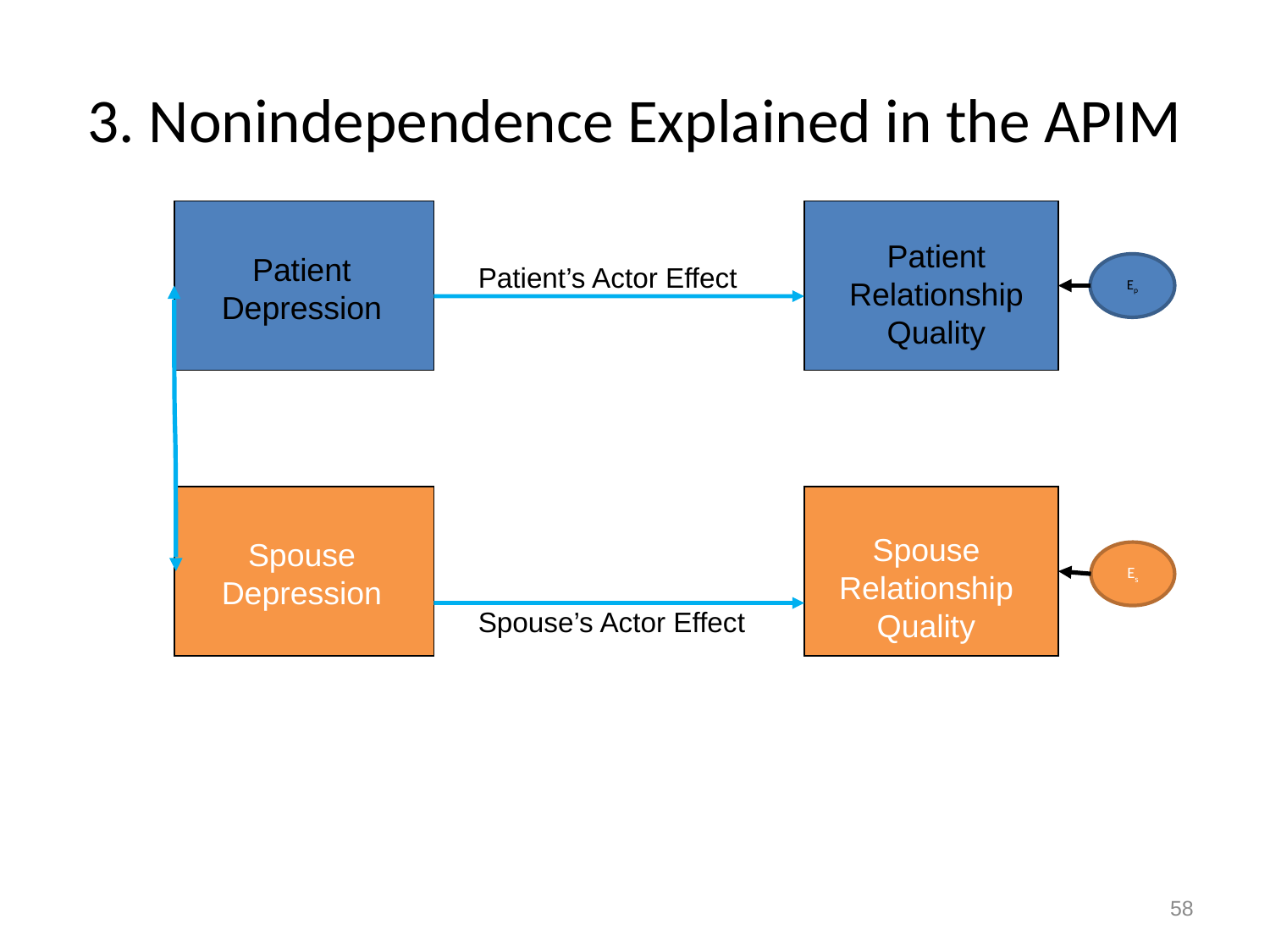

# 3. Nonindependence Explained in the APIM

Patient
Relationship
Quality
Patient Depression
Patient’s Actor Effect
Ep

Spouse
Relationship
Quality

Spouse Depression
Es
Spouse’s Actor Effect

58